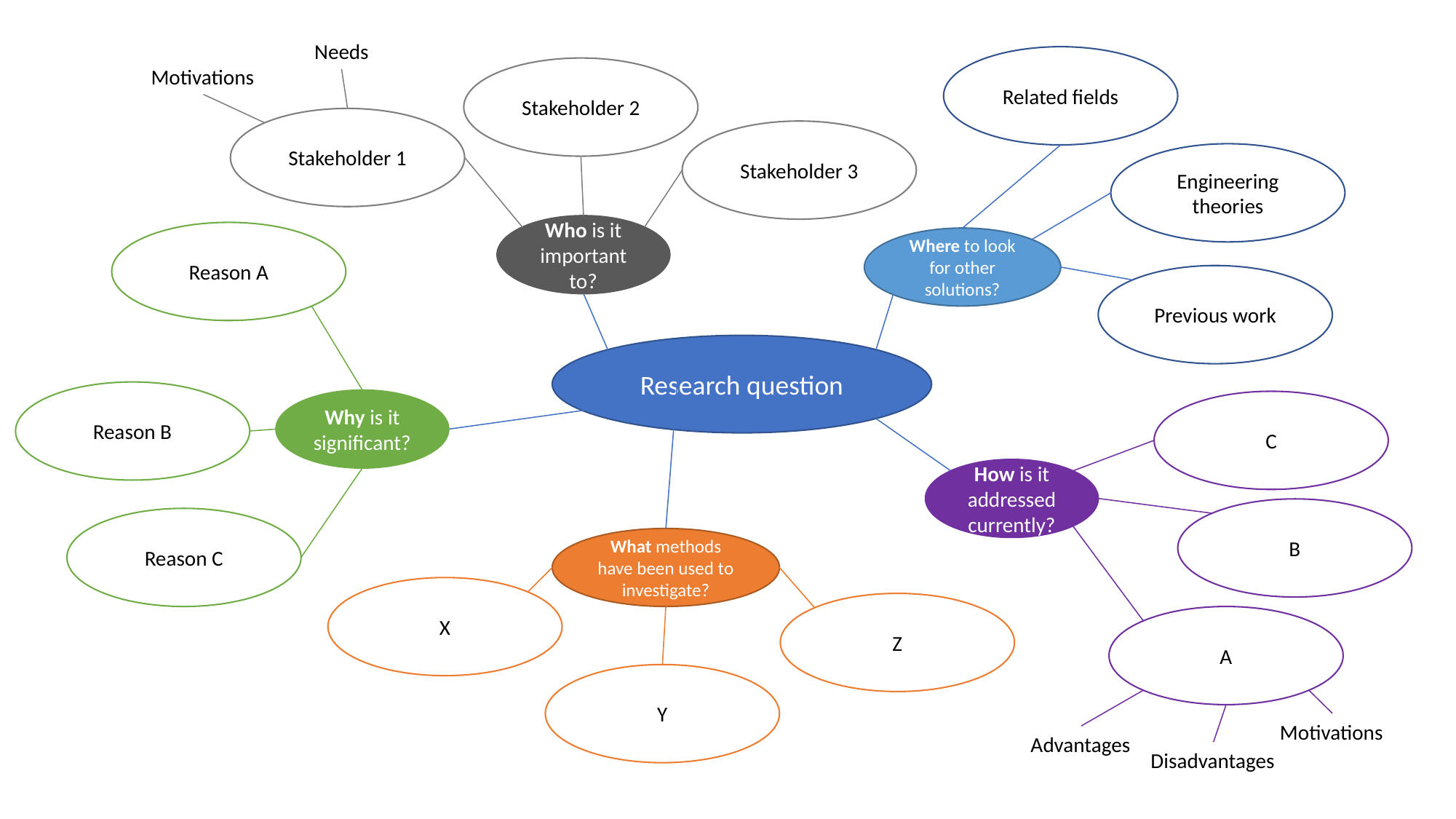

Needs
Related fields
Motivations
Stakeholder 2
Stakeholder 1
Stakeholder 3
Engineering theories
Who is it important to?
Reason A
Where to look for other solutions?
Previous work
Research question
Reason B
Why is it significant?
C
How is it addressed currently?
B
Reason C
What methods have been used to investigate?
X
Z
A
Y
Motivations
Advantages
Disadvantages